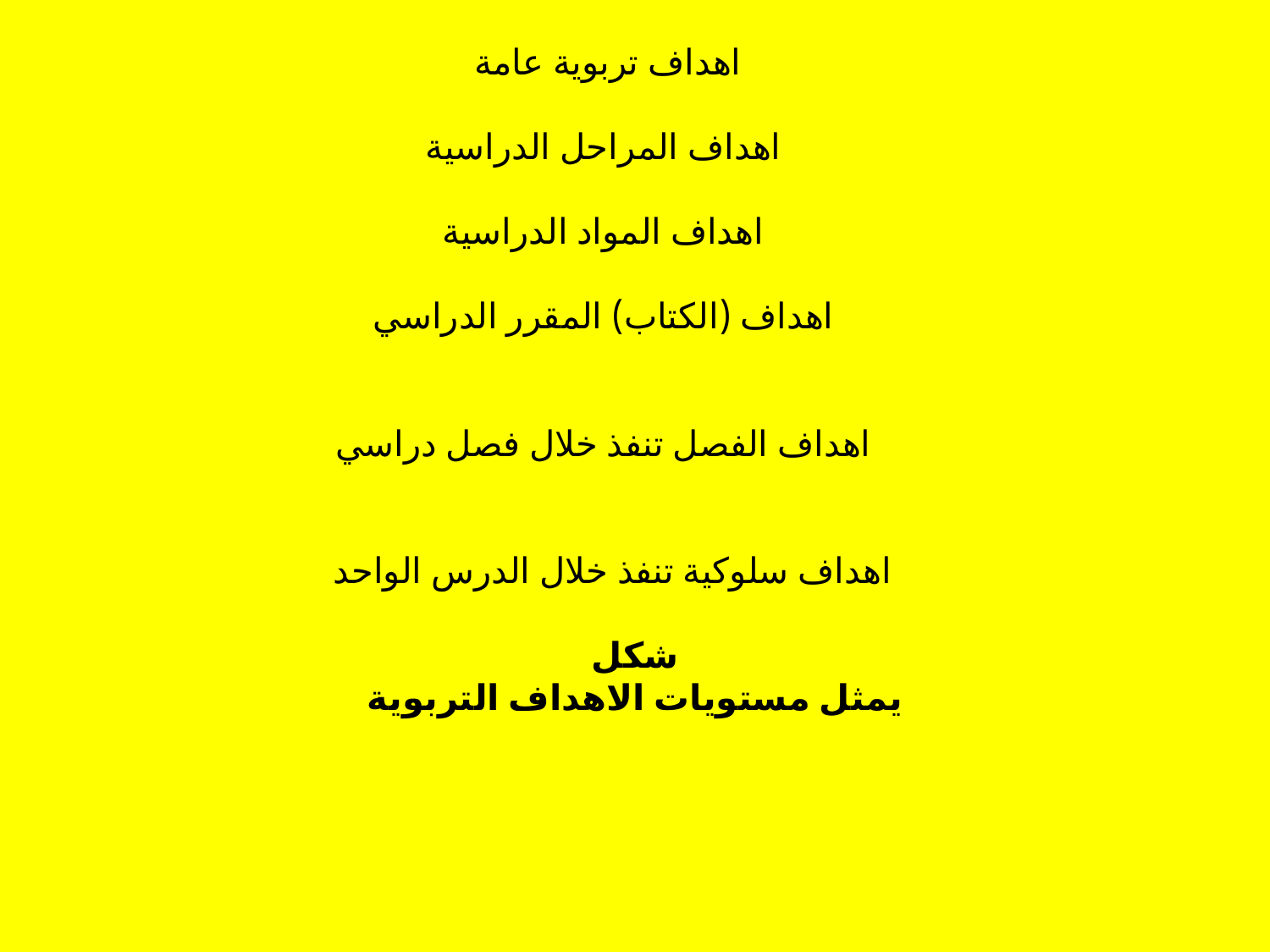

اهداف تربوية عامة
اهداف المراحل الدراسية

اهداف المواد الدراسية
 
اهداف (الكتاب) المقرر الدراسي

       اهداف الفصل تنفذ خلال فصل دراسي

     اهداف سلوكية تنفذ خلال الدرس الواحد

شكل
يمثل مستويات الاهداف التربوية